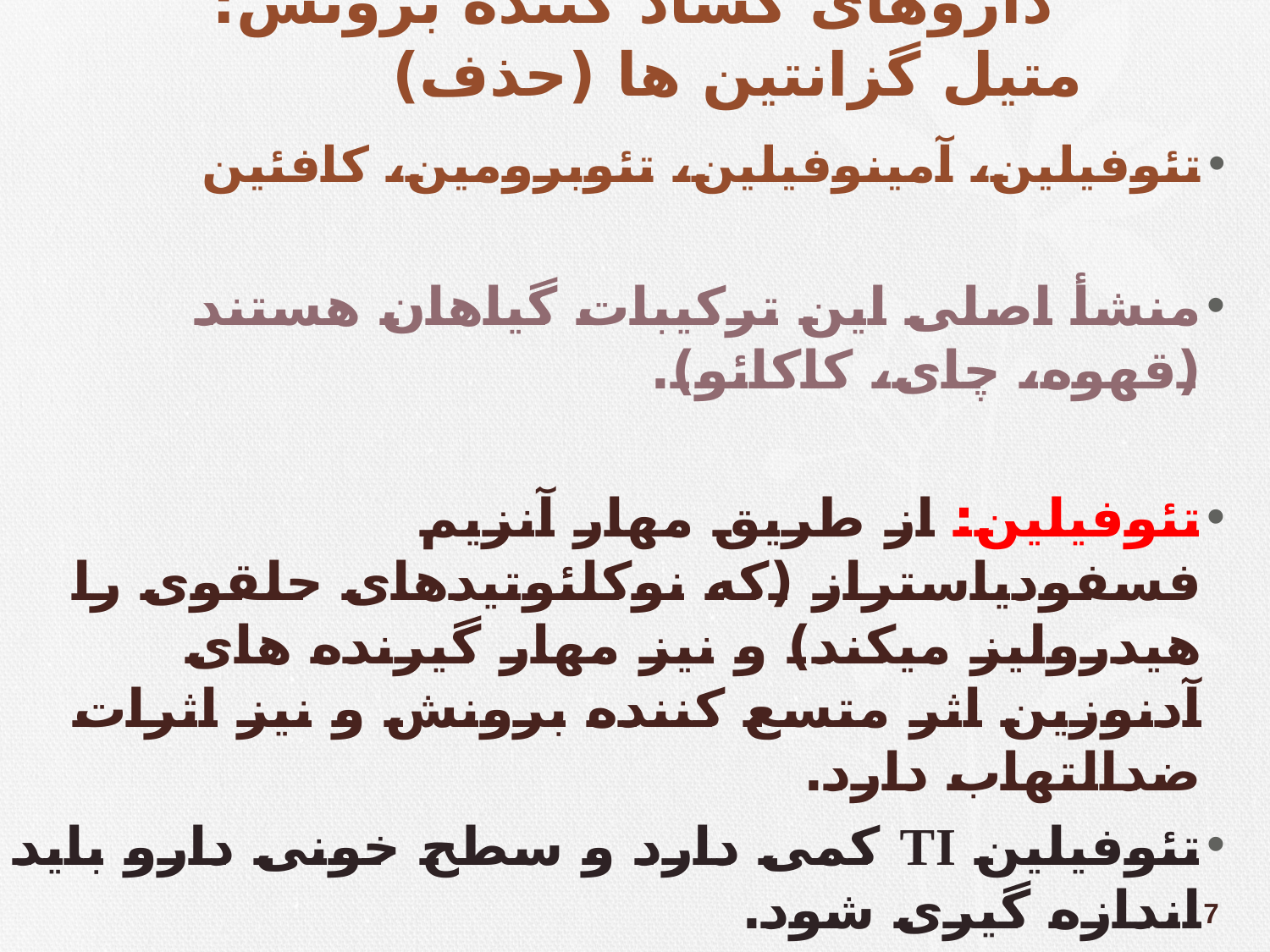

# داروهای گشاد کننده برونش:  متیل گزانتین ها (حذف)
تئوفیلین، آمینوفیلین، تئوبرومین، کافئین

منشأ اصلی این ترکیبات گیاهان هستند (قهوه، چای، کاکائو).

تئوفیلین: از طریق مهار آنزیم فسفودیاستراز (که نوکلئوتیدهای حلقوی را هیدرولیز میکند) و نیز مهار گیرنده های آدنوزین اثر متسع کننده برونش و نیز اثرات ضدالتهاب دارد.
تئوفیلین TI کمی دارد و سطح خونی دارو باید اندازه گیری شود.
عوارض: بیخوابی، تهوع، استفراغ، ↑ترشح اسید معده،تاکیکاردی، آریتمی، تحریک CNS : اضطراب، عصبانیت، لرزش، تشنج

7